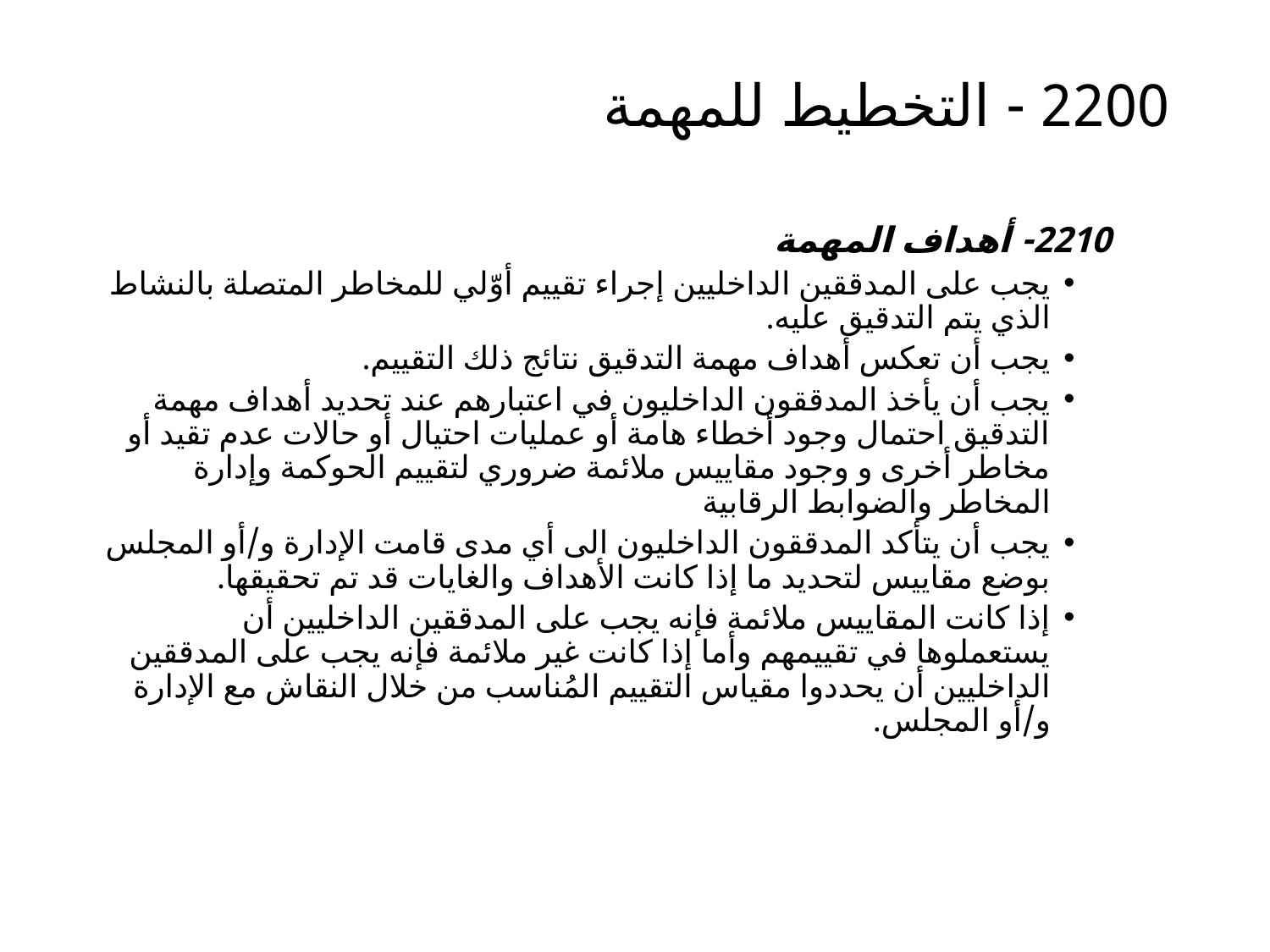

# 2200 - التخطيط للمهمة
- أهداف المهمة
يجب على المدققين الداخليين إجراء تقييم أوّلي للمخاطر المتصلة بالنشاط الذي يتم التدقيق عليه.
يجب أن تعكس أهداف مهمة التدقيق نتائج ذلك التقييم.
يجب أن يأخذ المدققون الداخليون في اعتبارهم عند تحديد أهداف مهمة التدقيق احتمال وجود أخطاء هامة أو عمليات احتيال أو حالات عدم تقيد أو مخاطر أخرى و وجود مقاييس ملائمة ضروري لتقييم الحوكمة وإدارة المخاطر والضوابط الرقابية
يجب أن يتأكد المدققون الداخليون الى أي مدى قامت الإدارة و/أو المجلس بوضع مقاييس لتحديد ما إذا كانت الأهداف والغايات قد تم تحقيقها.
إذا كانت المقاييس ملائمة فإنه يجب على المدققين الداخليين أن يستعملوها في تقييمهم وأما إذا كانت غير ملائمة فإنه يجب على المدققين الداخليين أن يحددوا مقياس التقييم المُناسب من خلال النقاش مع الإدارة و/أو المجلس.